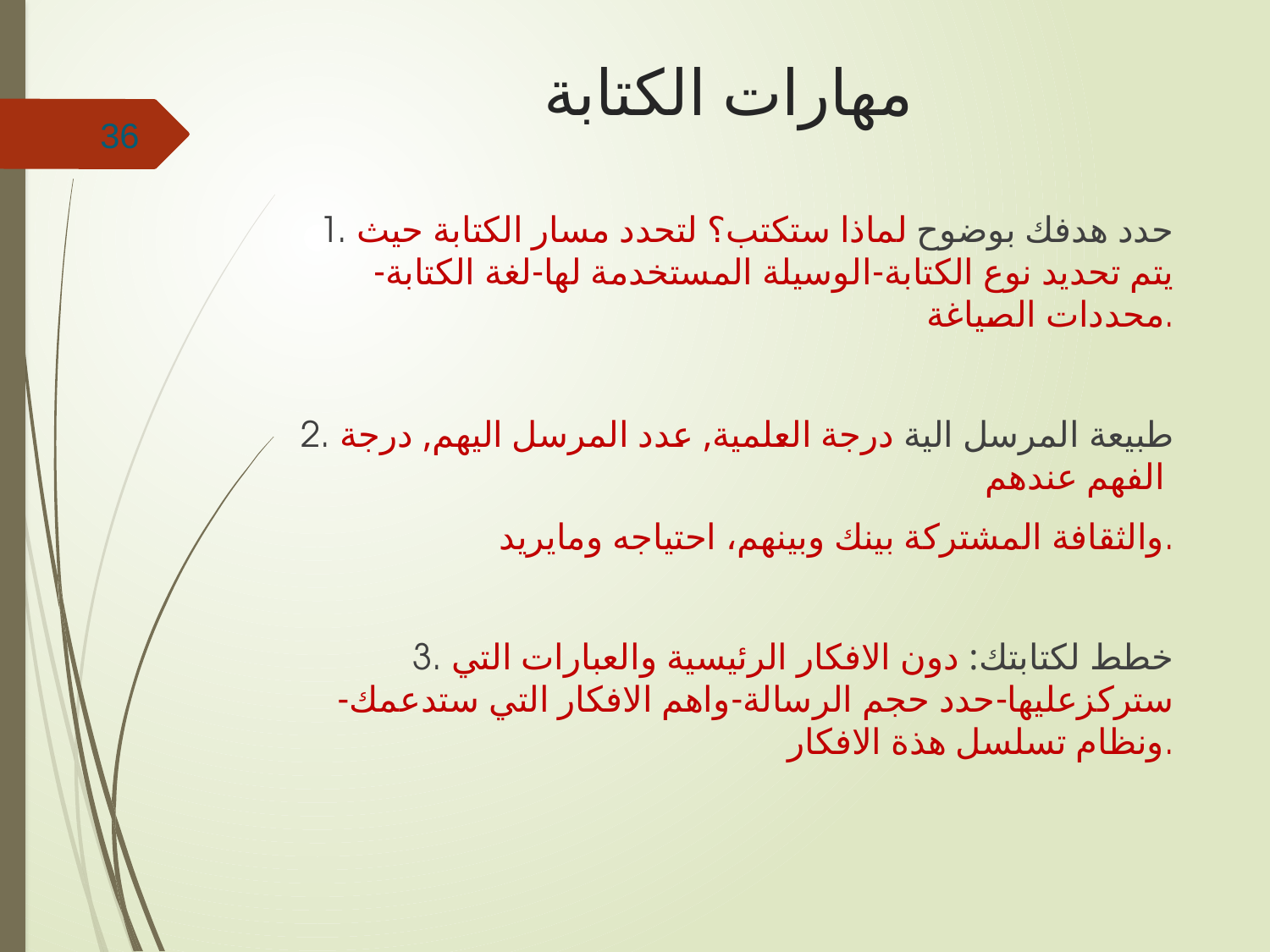

# مهارات الكتابة
36
1. حدد هدفك بوضوح لماذا ستكتب؟ لتحدد مسار الكتابة حيث يتم تحديد نوع الكتابة-الوسيلة المستخدمة لها-لغة الكتابة-محددات الصياغة.

2. طبيعة المرسل الية درجة العلمية, عدد المرسل اليهم, درجة الفهم عندهم
والثقافة المشتركة بينك وبينهم، احتياجه ومايريد.

3. خطط لكتابتك: دون الافكار الرئيسية والعبارات التي ستركزعليها-حدد حجم الرسالة-واهم الافكار التي ستدعمك-ونظام تسلسل هذة الافكار.